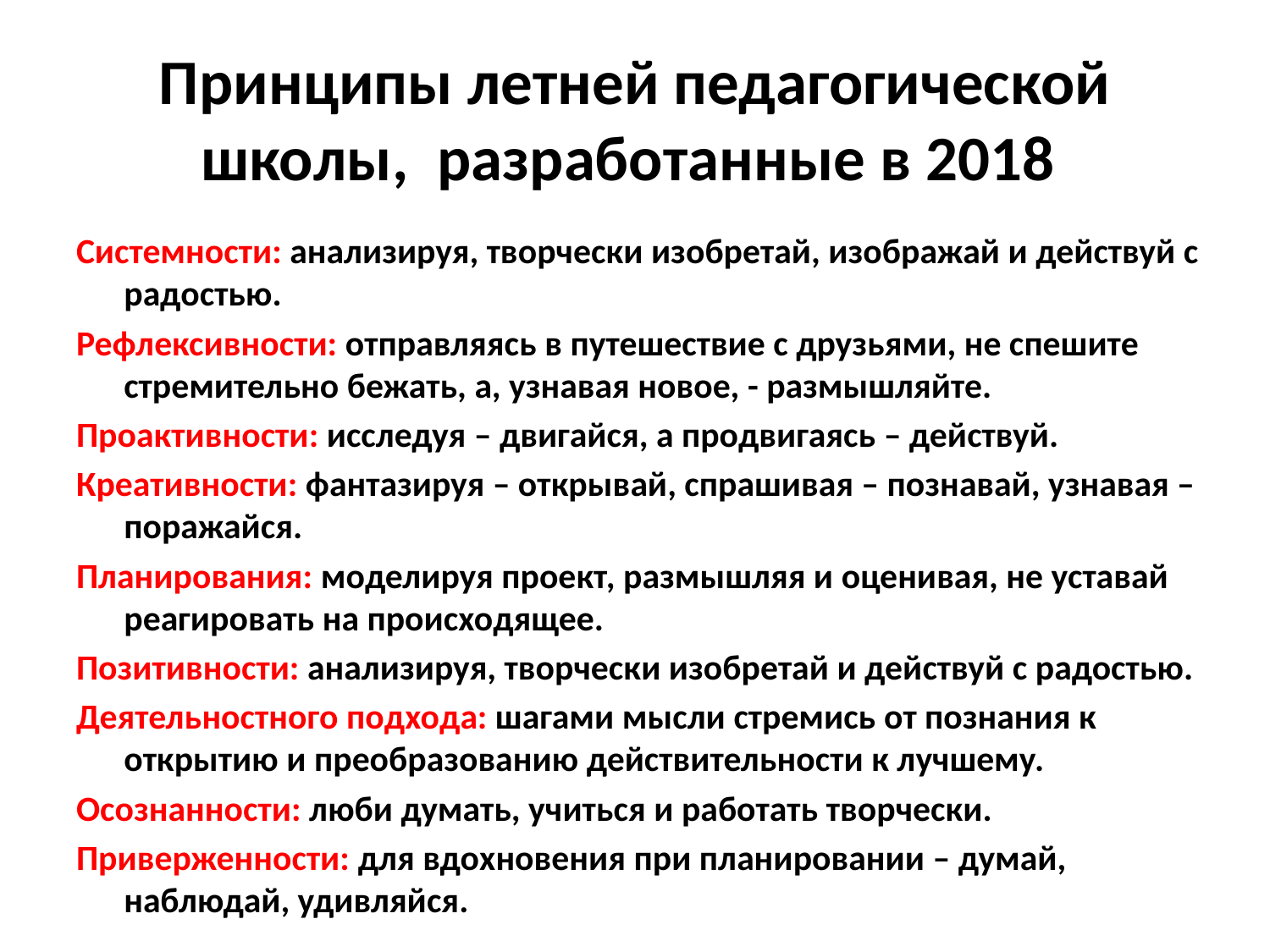

# Принципы летней педагогической школы,  разработанные в 2018
Системности: анализируя, творчески изобретай, изображай и действуй с радостью.
Рефлексивности: отправляясь в путешествие с друзьями, не спешите стремительно бежать, а, узнавая новое, - размышляйте.
Проактивности: исследуя – двигайся, а продвигаясь – действуй.
Креативности: фантазируя – открывай, спрашивая – познавай, узнавая – поражайся.
Планирования: моделируя проект, размышляя и оценивая, не уставай реагировать на происходящее.
Позитивности: анализируя, творчески изобретай и действуй с радостью.
Деятельностного подхода: шагами мысли стремись от познания к открытию и преобразованию действительности к лучшему.
Осознанности: люби думать, учиться и работать творчески.
Приверженности: для вдохновения при планировании – думай, наблюдай, удивляйся.